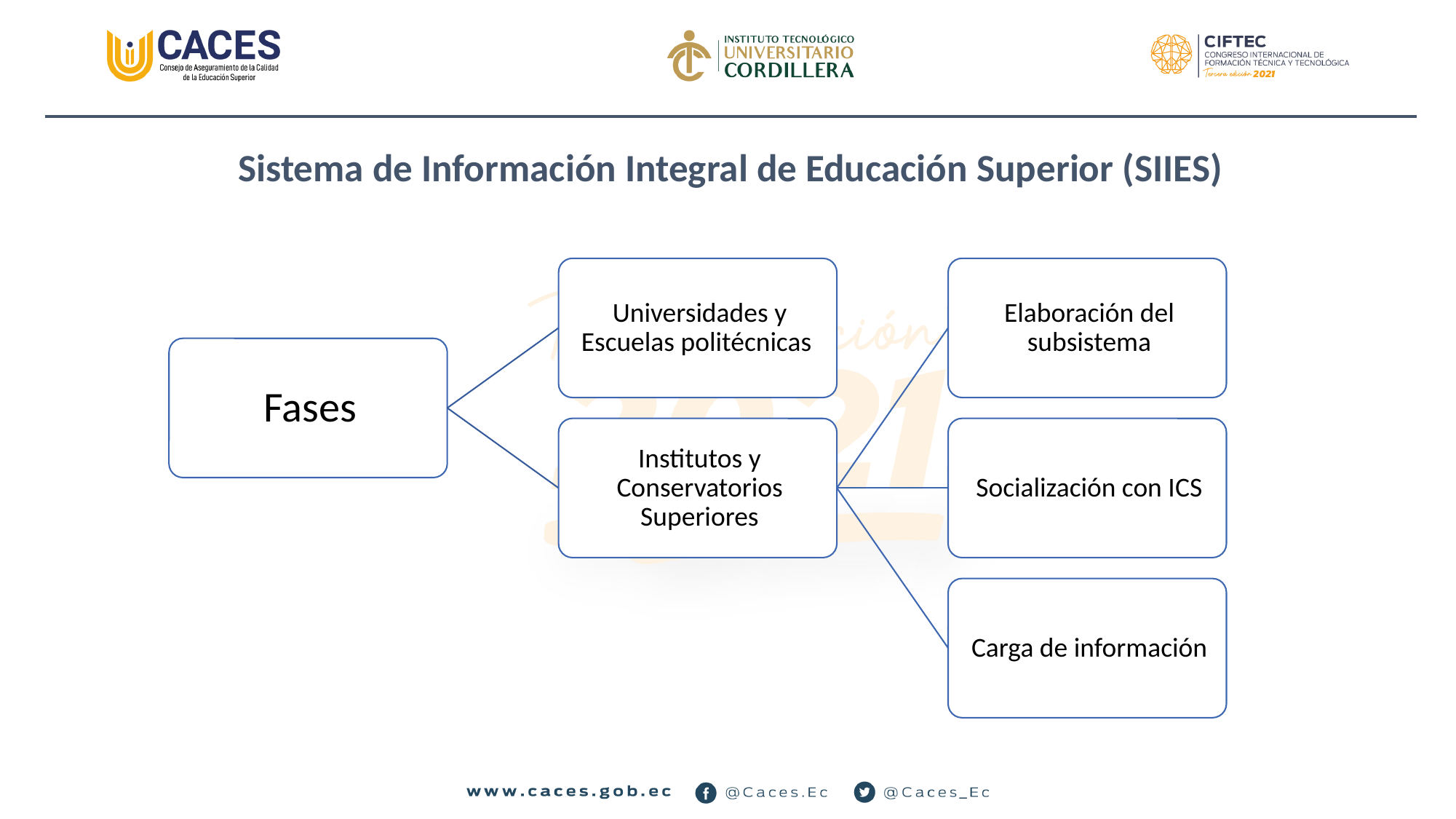

Sistema de Información Integral de Educación Superior (SIIES)
Fases

Universidades y Escuelas politécnicas

Institutos y Conservatorios Superiores

Elaboración del subsistema

Socialización con ICS

Carga de información